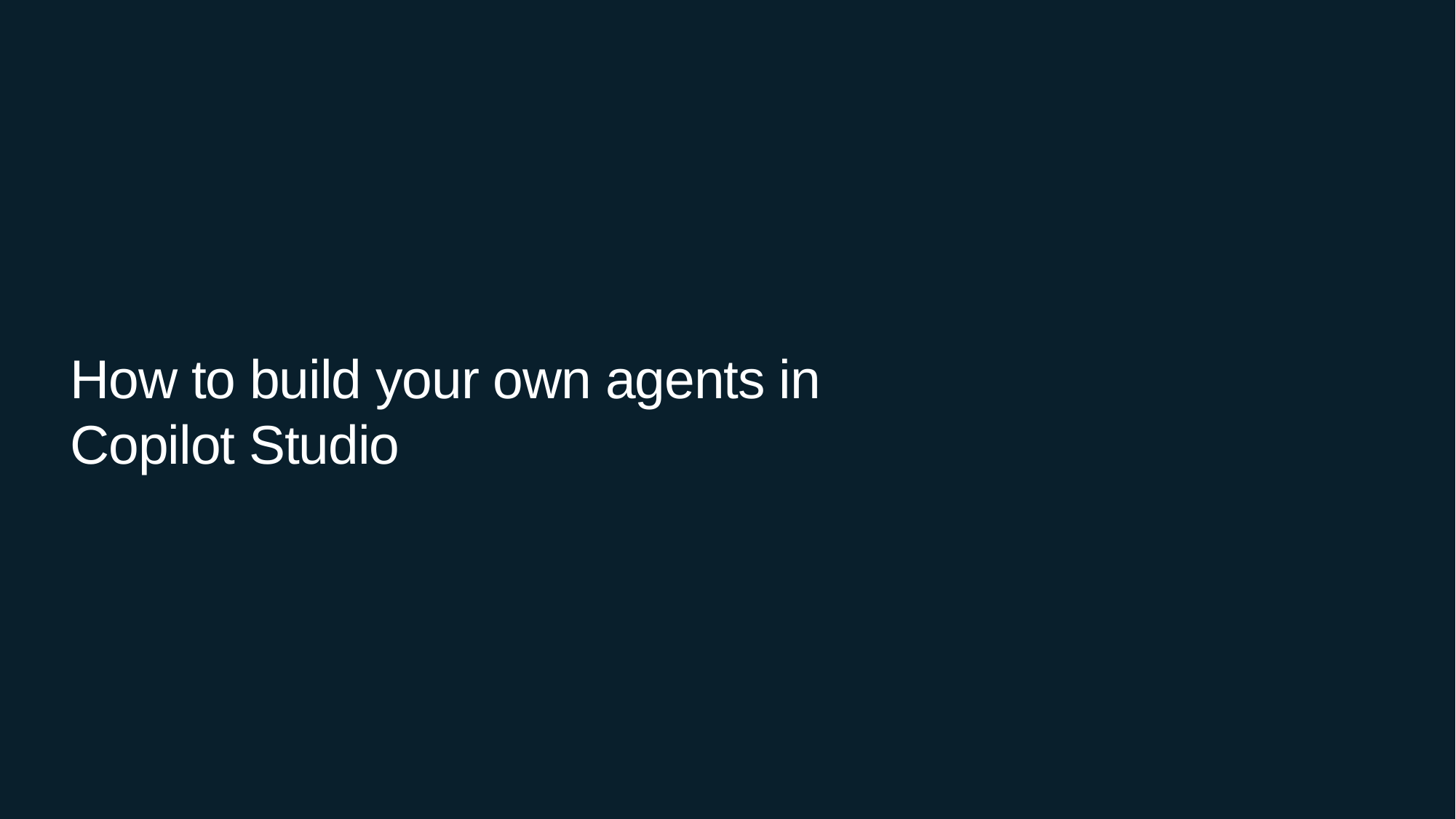

# How to build your own agents in Copilot Studio